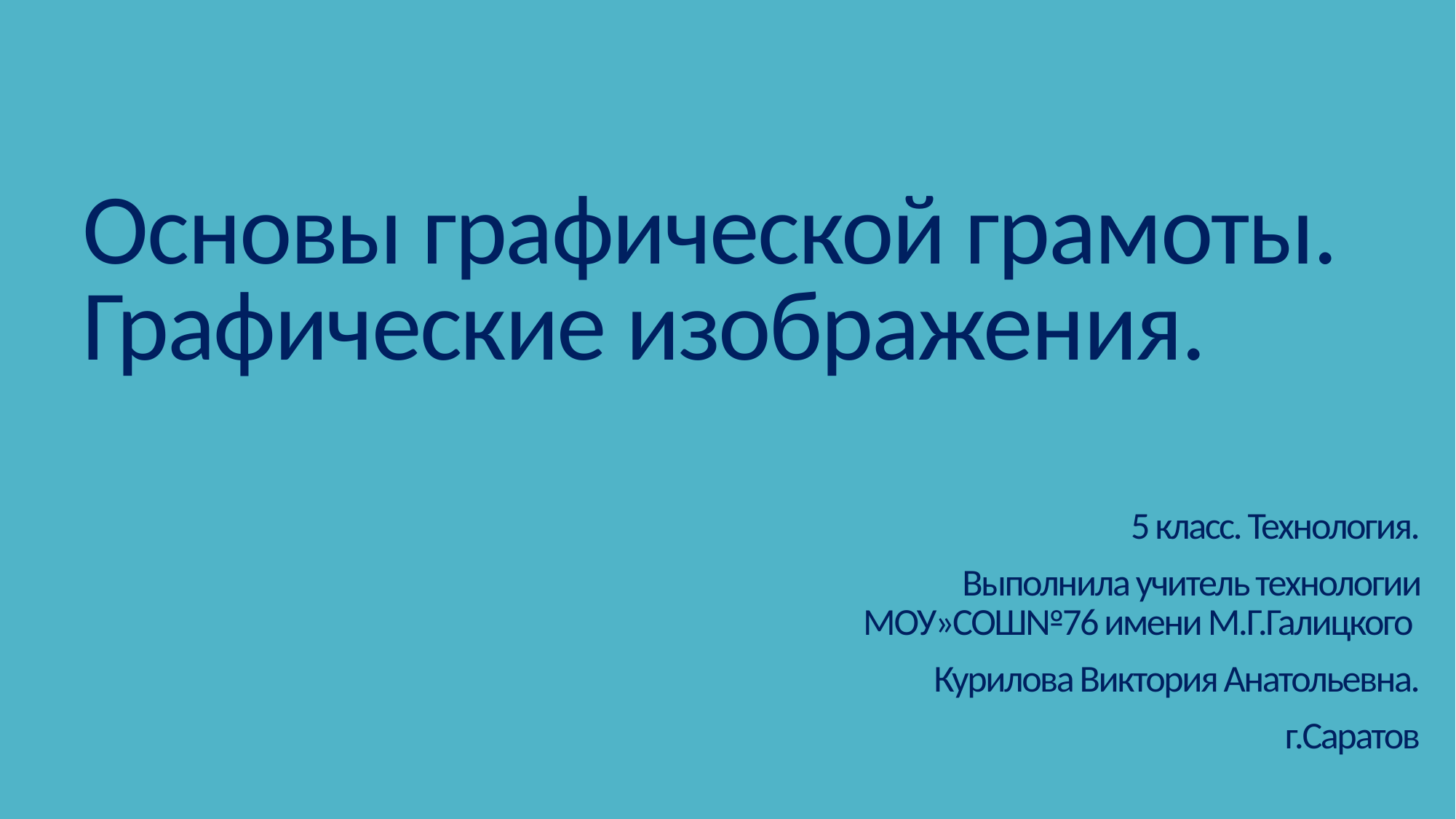

# Основы графической грамоты. Графические изображения.
5 класс. Технология.
Выполнила учитель технологии МОУ»СОШ№76 имени М.Г.Галицкого
Курилова Виктория Анатольевна.
г.Саратов